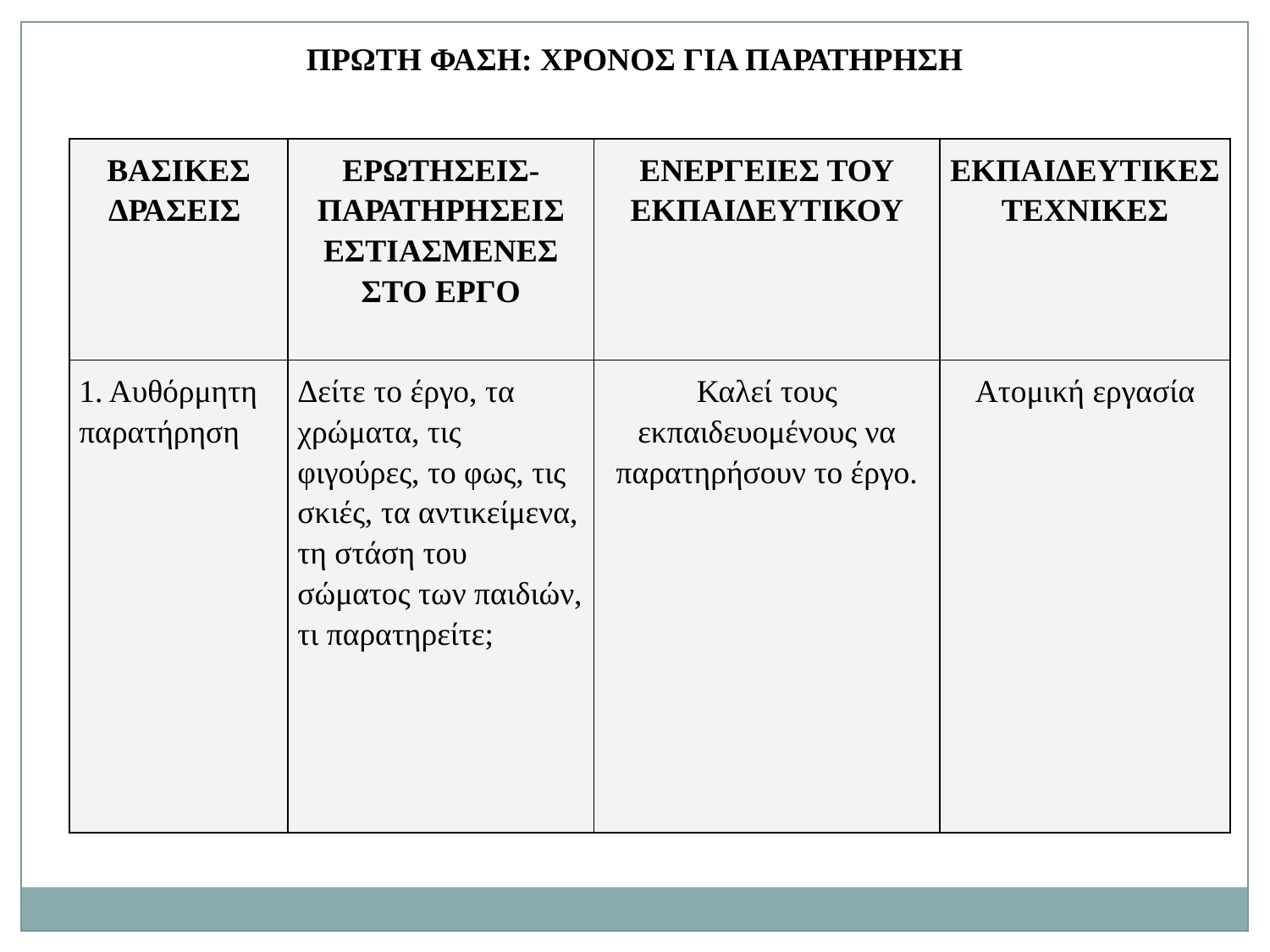

ΠΡΩΤΗ ΦΑΣΗ: ΧΡΟΝΟΣ ΓΙΑ ΠΑΡΑΤΗΡΗΣΗ
| ΒΑΣΙΚΕΣ ΔΡΑΣΕΙΣ | ΕΡΩΤΗΣΕΙΣ- ΠΑΡΑΤΗΡΗΣΕΙΣ ΕΣΤΙΑΣΜΕΝΕΣ ΣΤΟ ΕΡΓΟ | ΕΝΕΡΓΕΙΕΣ ΤΟΥ ΕΚΠΑΙΔΕΥΤΙΚΟΥ | ΕΚΠΑΙΔΕΥΤΙΚΕΣ ΤΕΧΝΙΚΕΣ |
| --- | --- | --- | --- |
| 1. Αυθόρμητη παρατήρηση | Δείτε το έργο, τα χρώματα, τις φιγούρες, το φως, τις σκιές, τα αντικείμενα, τη στάση του σώματος των παιδιών, τι παρατηρείτε; | Καλεί τους εκπαιδευομένους να παρατηρήσουν το έργο. | Ατομική εργασία |